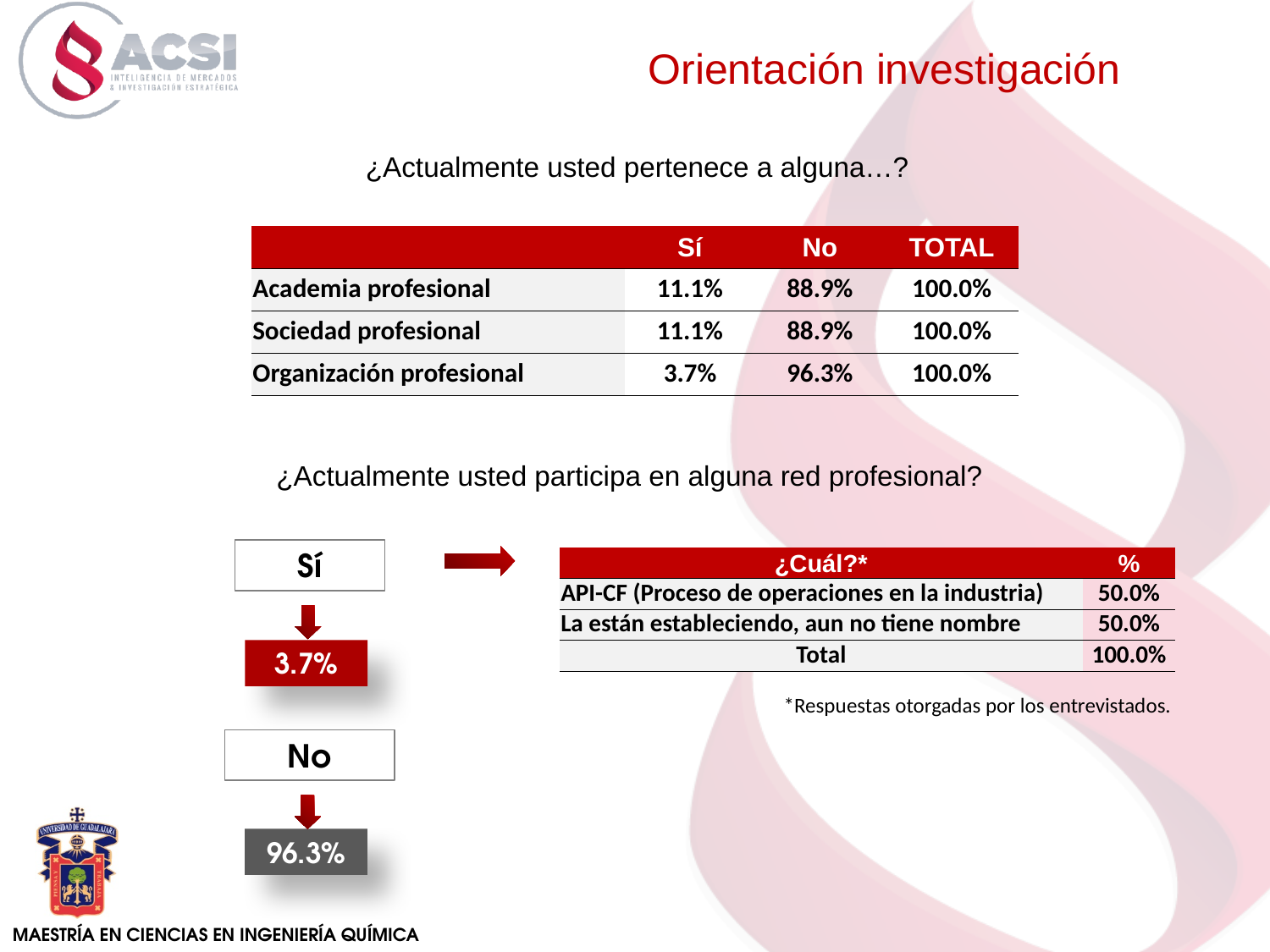

Orientación investigación
¿Actualmente usted pertenece a alguna…?
|  | Sí | No | TOTAL |
| --- | --- | --- | --- |
| Academia profesional | 11.1% | 88.9% | 100.0% |
| Sociedad profesional | 11.1% | 88.9% | 100.0% |
| Organización profesional | 3.7% | 96.3% | 100.0% |
¿Actualmente usted participa en alguna red profesional?
Sí

| ¿Cuál?\* | % |
| --- | --- |
| API-CF (Proceso de operaciones en la industria) | 50.0% |
| La están estableciendo, aun no tiene nombre | 50.0% |
| Total | 100.0% |

3.7%
*Respuestas otorgadas por los entrevistados.
No

96.3%